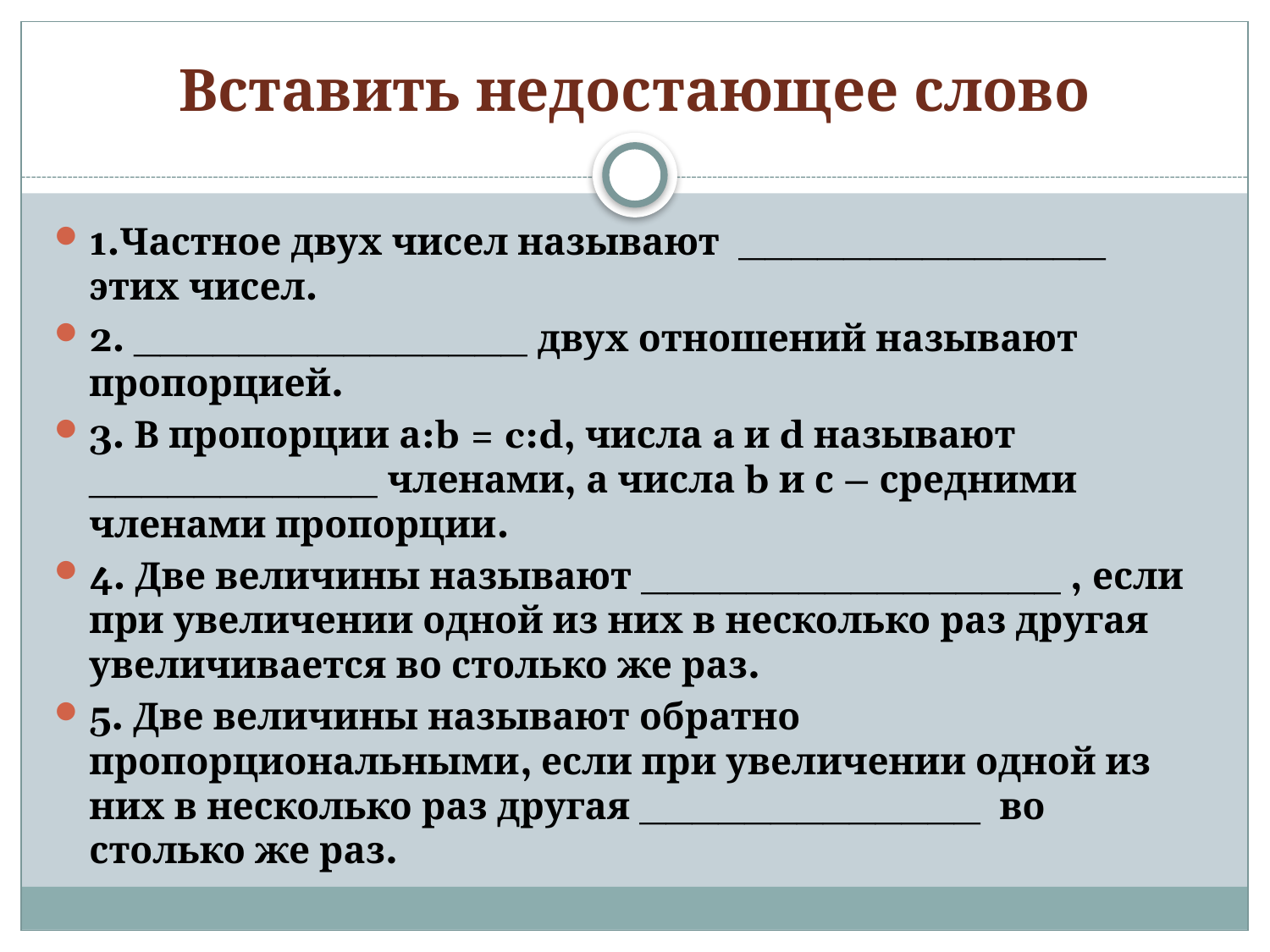

# Вставить недостающее слово
1.Частное двух чисел называют  ______________  этих чисел.
2. _______________ двух отношений называют пропорцией.
3. В пропорции а:b = c:d, числа a и d называют ___________ членами, а числа b и с – средними членами пропорции.
4. Две величины называют ________________ , если при увеличении одной из них в несколько раз другая увеличивается во столько же раз.
5. Две величины называют обратно пропорциональными, если при увеличении одной из них в несколько раз другая _____________  во столько же раз.